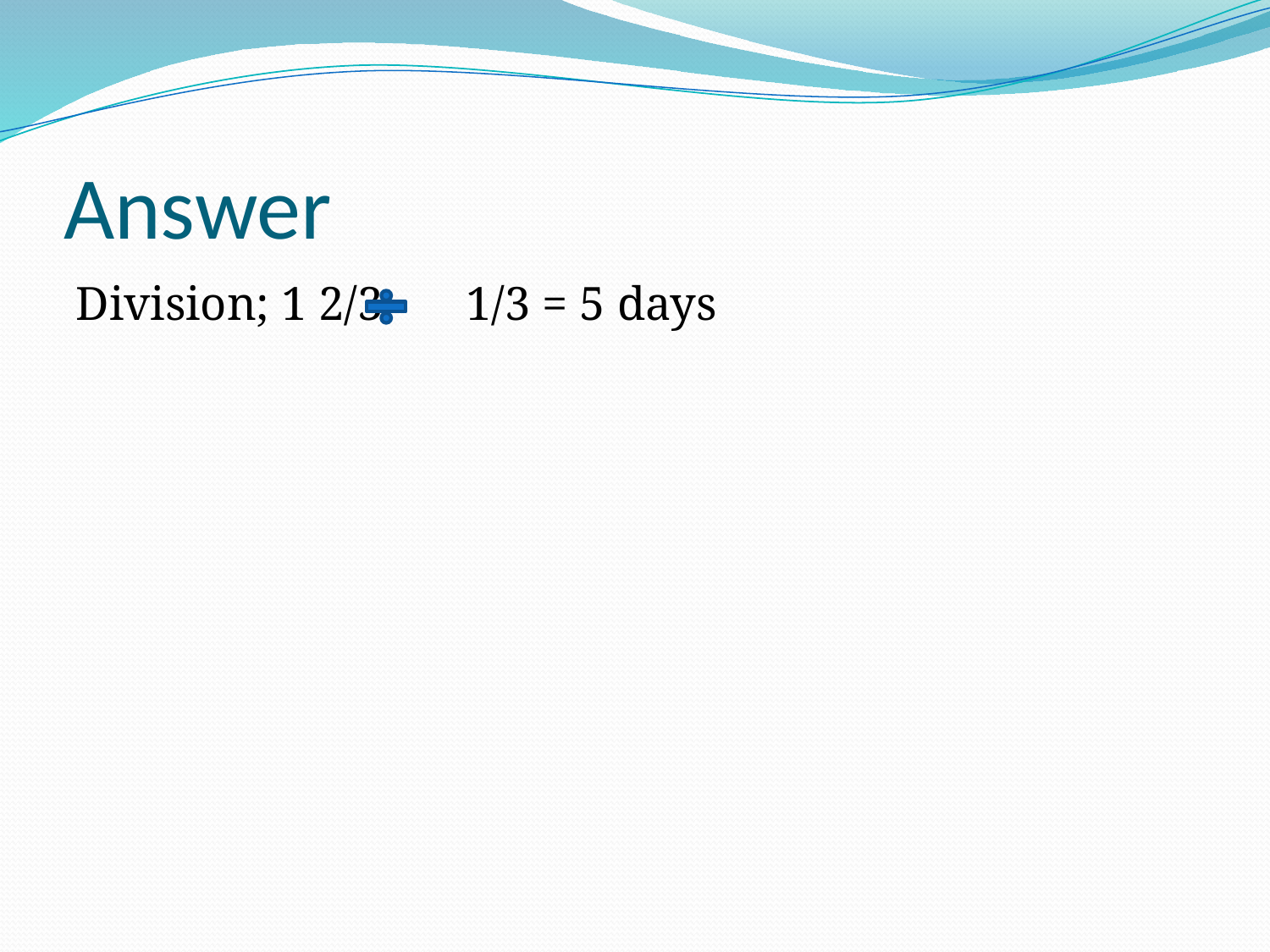

# Answer
Division; 1 2/3       1/3 = 5 days